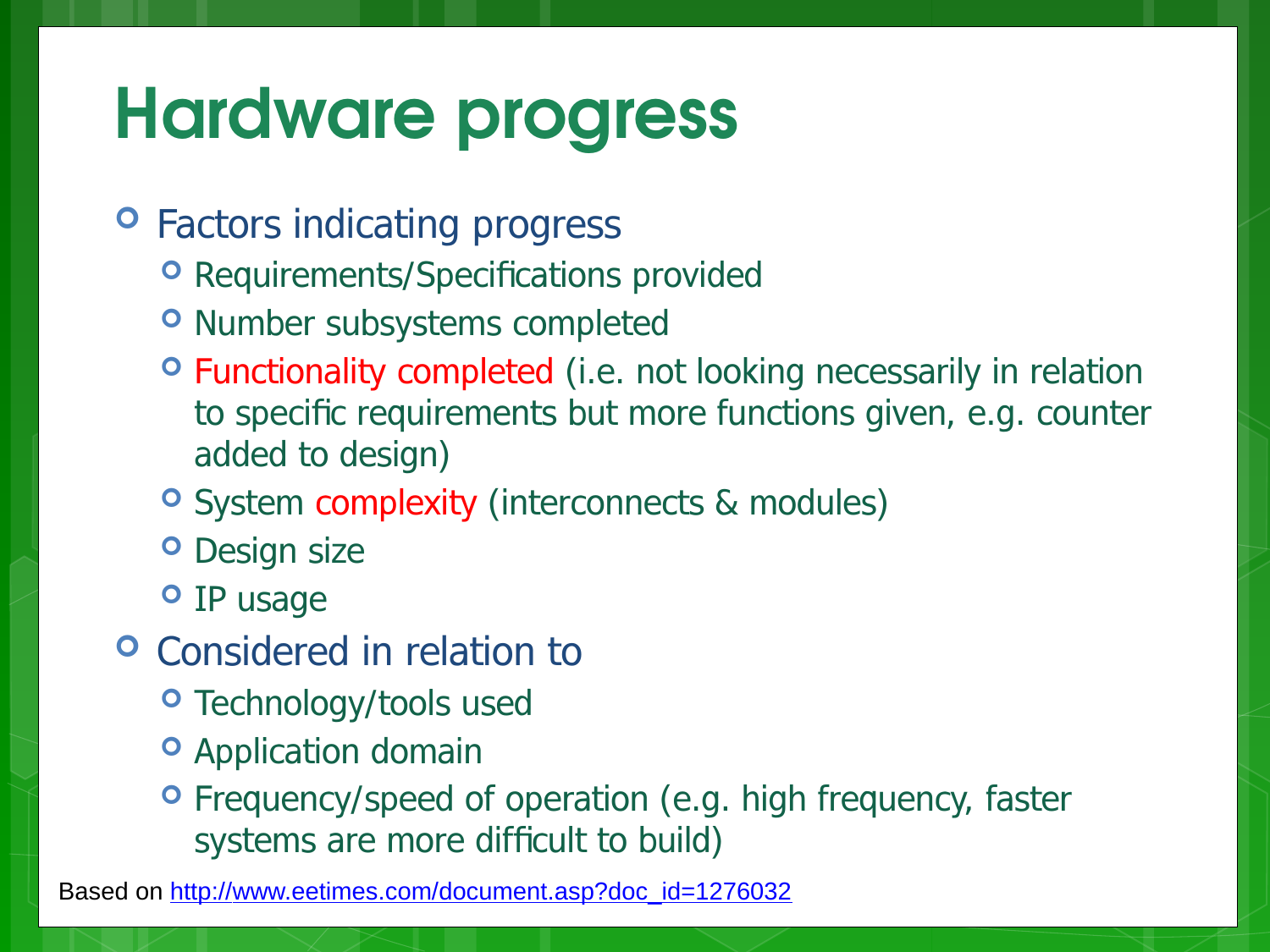

# Hardware progress
Factors indicating progress
Requirements/Specifications provided
Number subsystems completed
Functionality completed (i.e. not looking necessarily in relation to specific requirements but more functions given, e.g. counter added to design)
System complexity (interconnects & modules)
Design size
IP usage
Considered in relation to
Technology/tools used
Application domain
Frequency/speed of operation (e.g. high frequency, faster systems are more difficult to build)
Based on http://www.eetimes.com/document.asp?doc_id=1276032